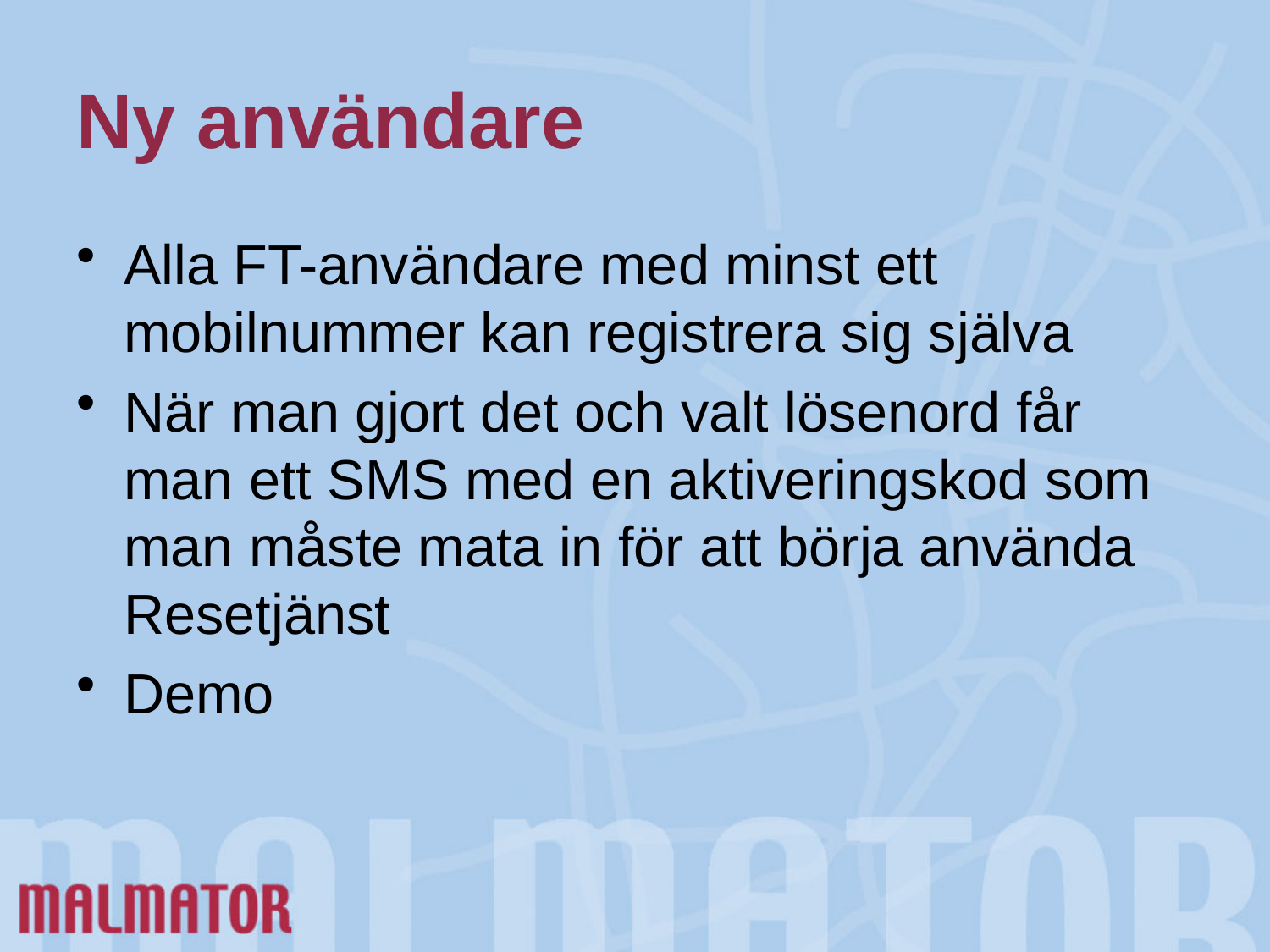

# Ny användare
Alla FT-användare med minst ett mobilnummer kan registrera sig själva
När man gjort det och valt lösenord får man ett SMS med en aktiveringskod som man måste mata in för att börja använda Resetjänst
Demo